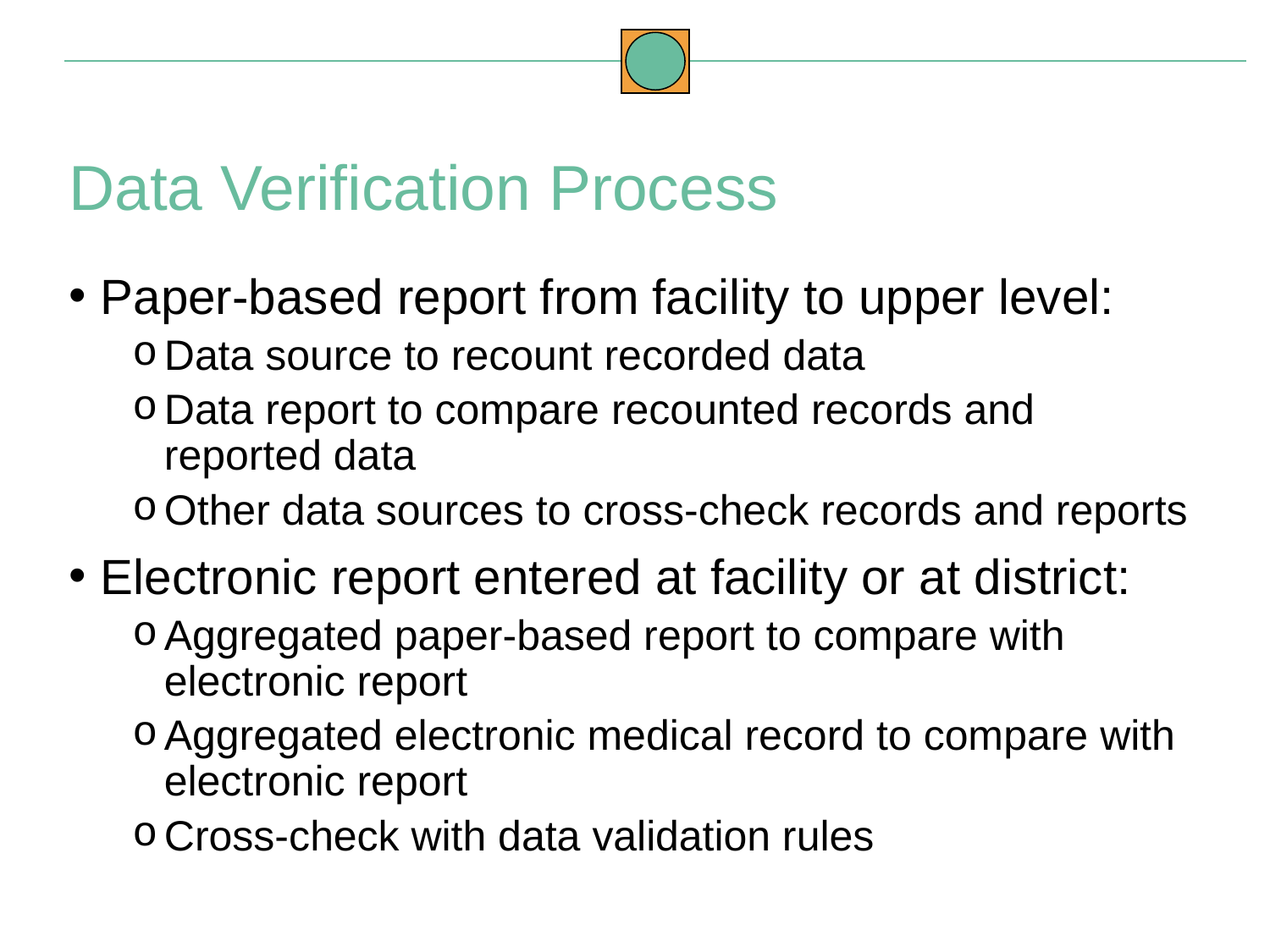

Data Verification Process
Paper-based report from facility to upper level:
Data source to recount recorded data
Data report to compare recounted records and reported data
Other data sources to cross-check records and reports
Electronic report entered at facility or at district:
Aggregated paper-based report to compare with electronic report
Aggregated electronic medical record to compare with electronic report
Cross-check with data validation rules